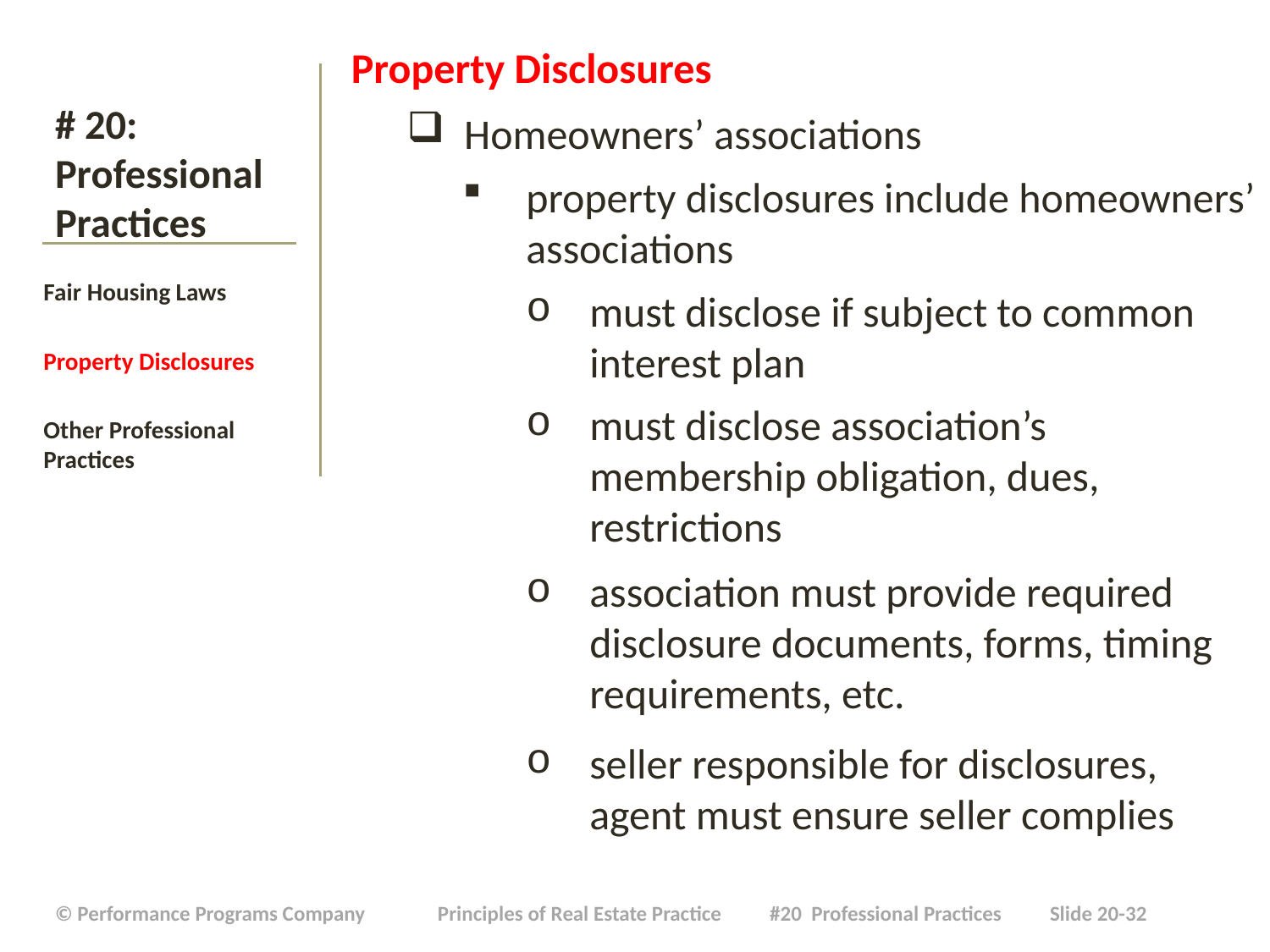

Property Disclosures

  Homeowners’ associations
property disclosures include homeowners’ associations
must disclose if subject to common interest plan
must disclose association’s membership obligation, dues, restrictions
association must provide required disclosure documents, forms, timing requirements, etc.
seller responsible for disclosures, agent must ensure seller complies
# # 20: Professional Practices

Fair Housing Laws

Property Disclosures

Other Professional Practices

| © Performance Programs Company Principles of Real Estate Practice #20 Professional Practices Slide 20-32 |
| --- |